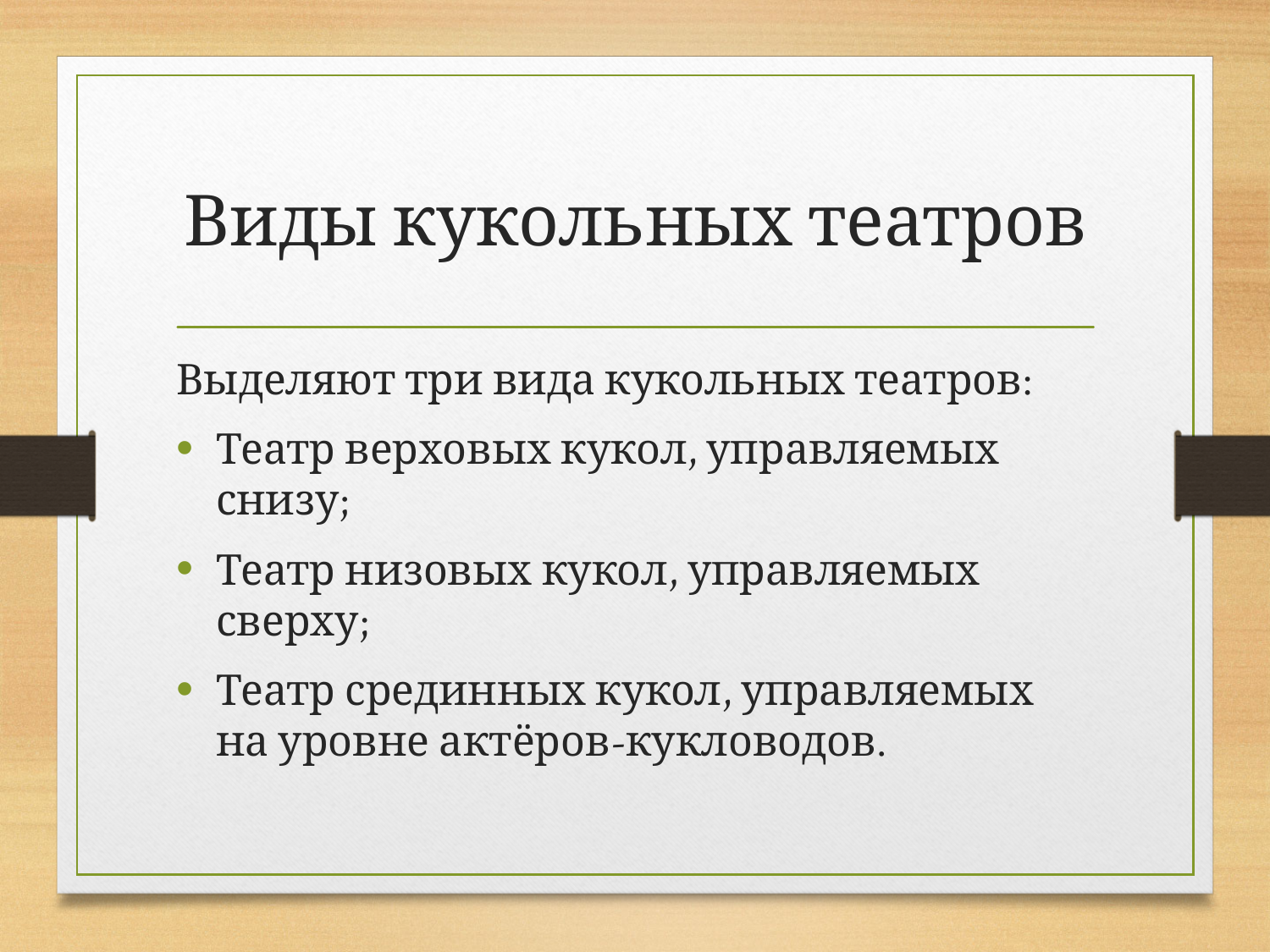

# Виды кукольных театров
Выделяют три вида кукольных театров:
Театр верховых кукол, управляемых снизу;
Театр низовых кукол, управляемых сверху;
Театр срединных кукол, управляемых на уровне актёров-кукловодов.